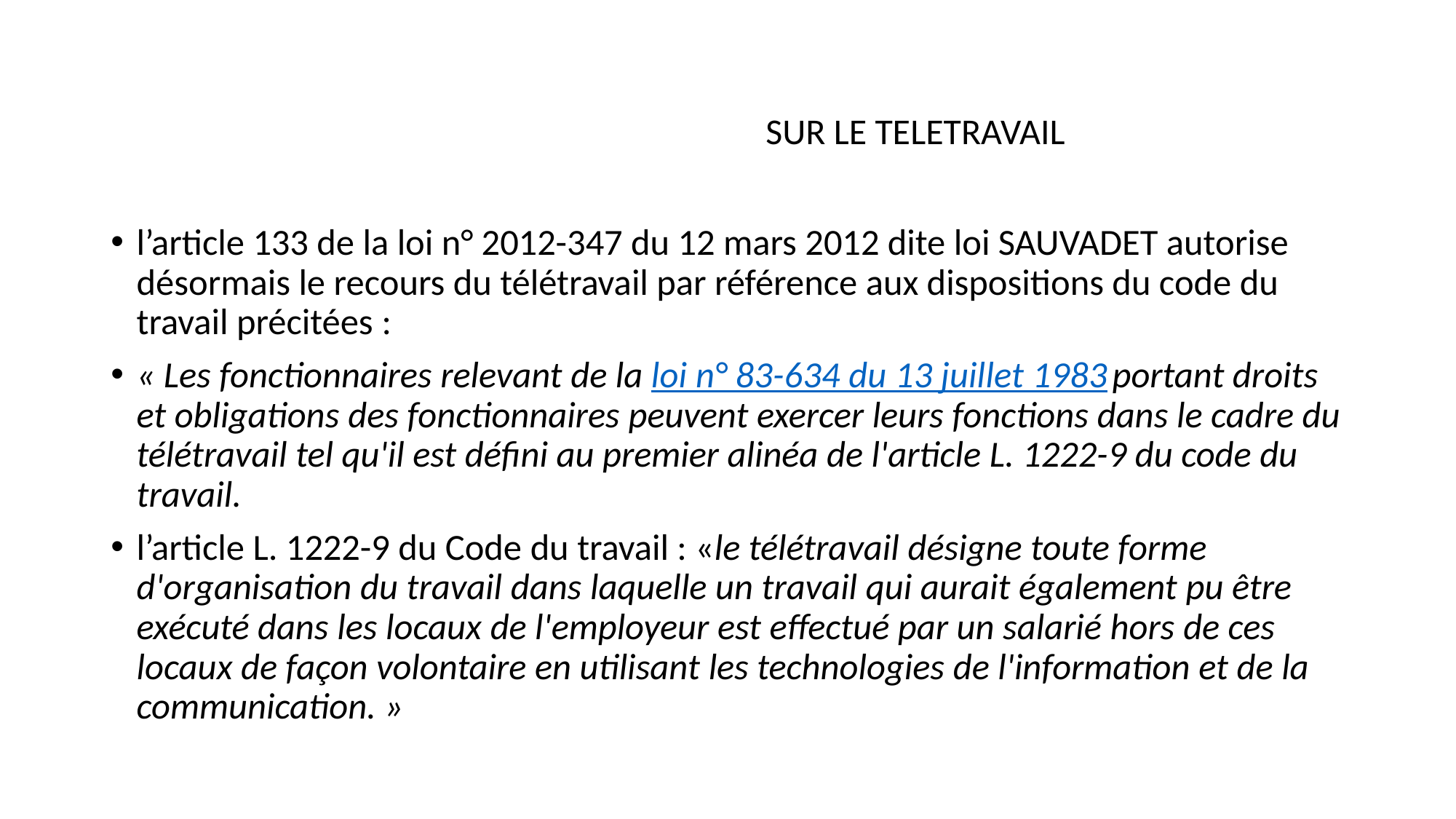

# SUR LE TELETRAVAIL
l’article 133 de la loi n° 2012-347 du 12 mars 2012 dite loi SAUVADET autorise désormais le recours du télétravail par référence aux dispositions du code du travail précitées :
« Les fonctionnaires relevant de la loi n° 83-634 du 13 juillet 1983 portant droits et obligations des fonctionnaires peuvent exercer leurs fonctions dans le cadre du télétravail tel qu'il est défini au premier alinéa de l'article L. 1222-9 du code du travail.
l’article L. 1222-9 du Code du travail : «le télétravail désigne toute forme d'organisation du travail dans laquelle un travail qui aurait également pu être exécuté dans les locaux de l'employeur est effectué par un salarié hors de ces locaux de façon volontaire en utilisant les technologies de l'information et de la communication. »